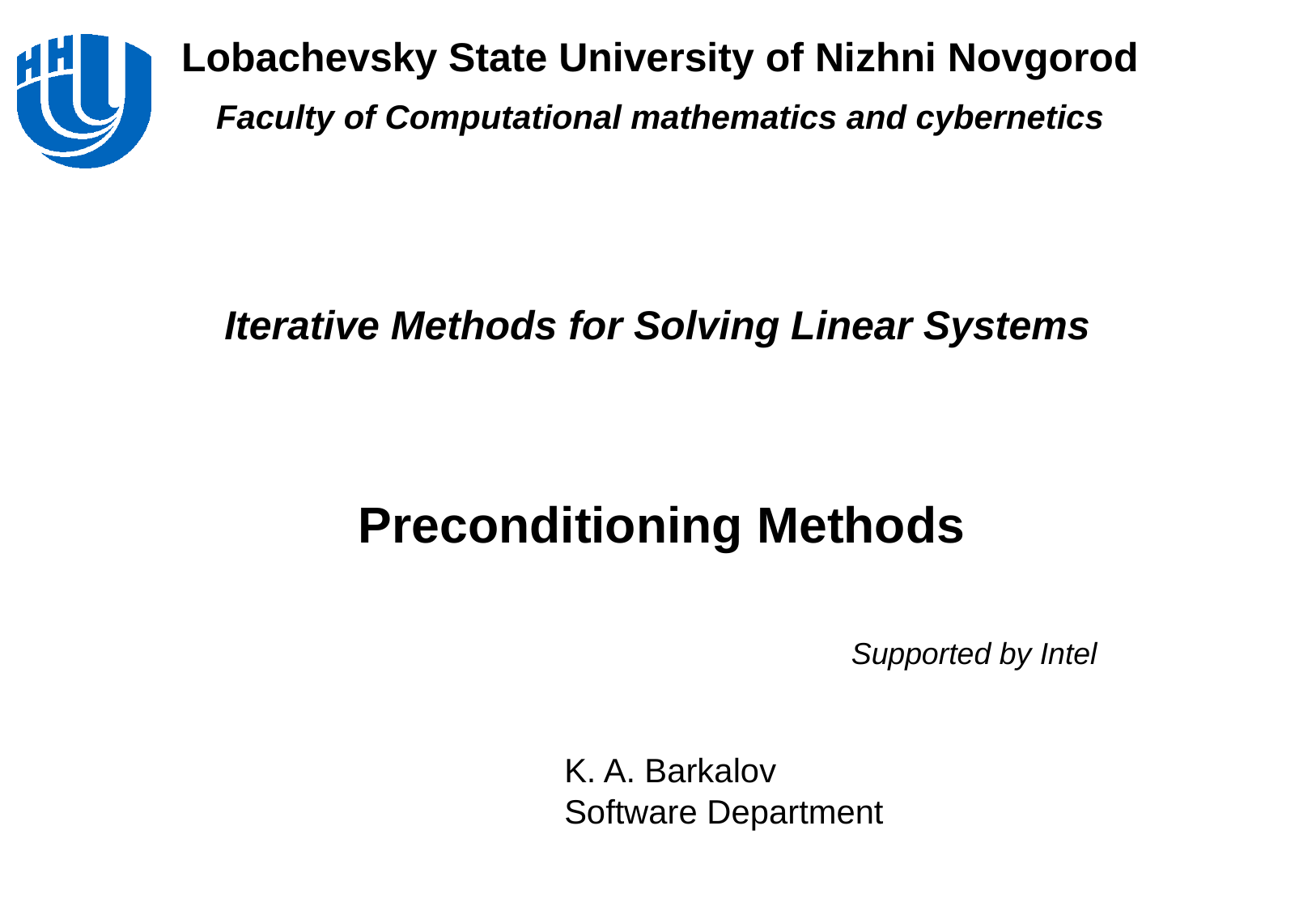

Iterative Methods for Solving Linear Systems
# Preconditioning Methods
Supported by Intel
K. A. Barkalov
Software Department